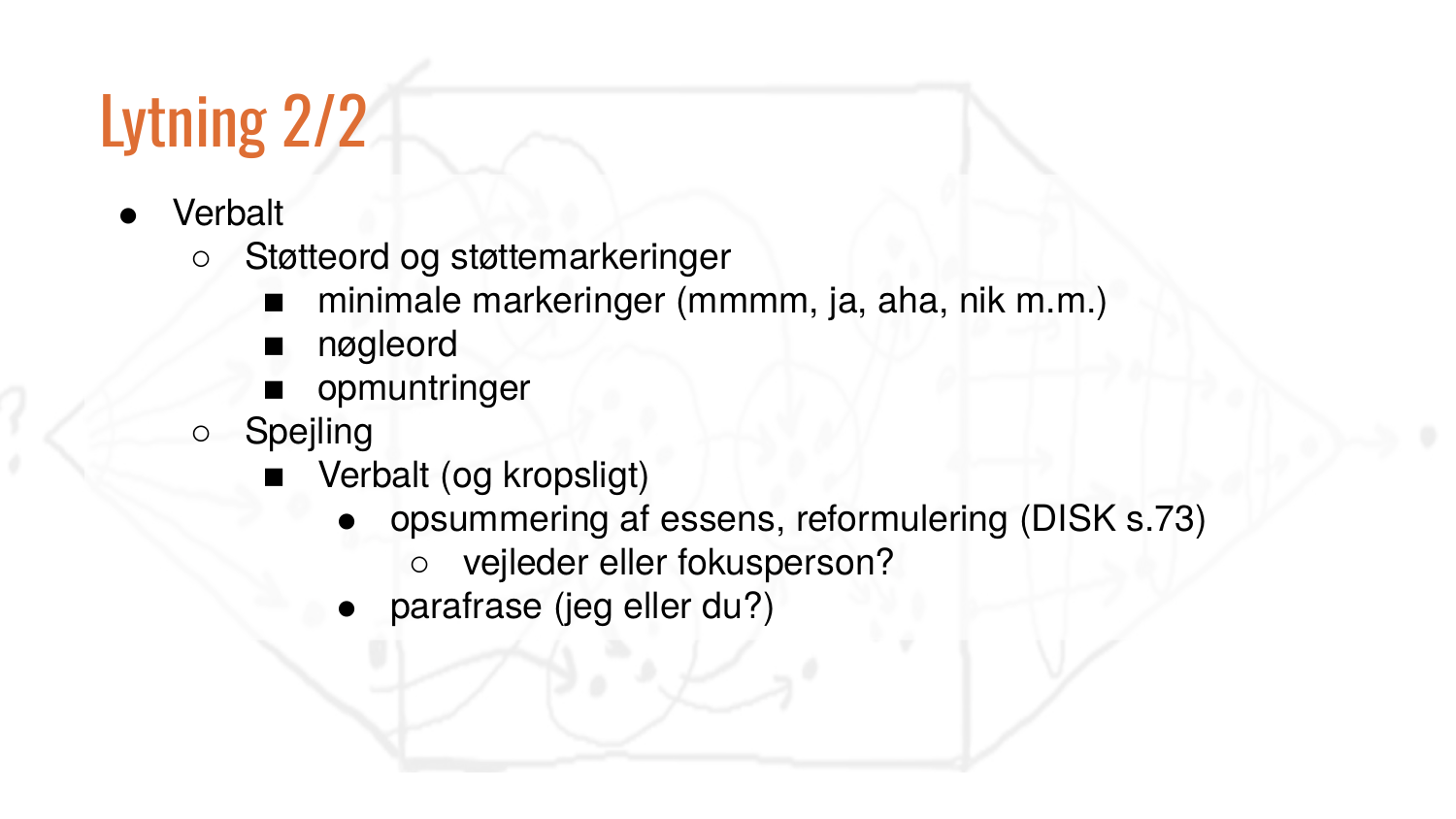

Lytning 2/2
Verbalt
Støtteord og støttemarkeringer
minimale markeringer (mmmm, ja, aha, nik m.m.)
nøgleord
opmuntringer
Spejling
Verbalt (og kropsligt)
opsummering af essens, reformulering (DISK s.73)
vejleder eller fokusperson?
parafrase (jeg eller du?)